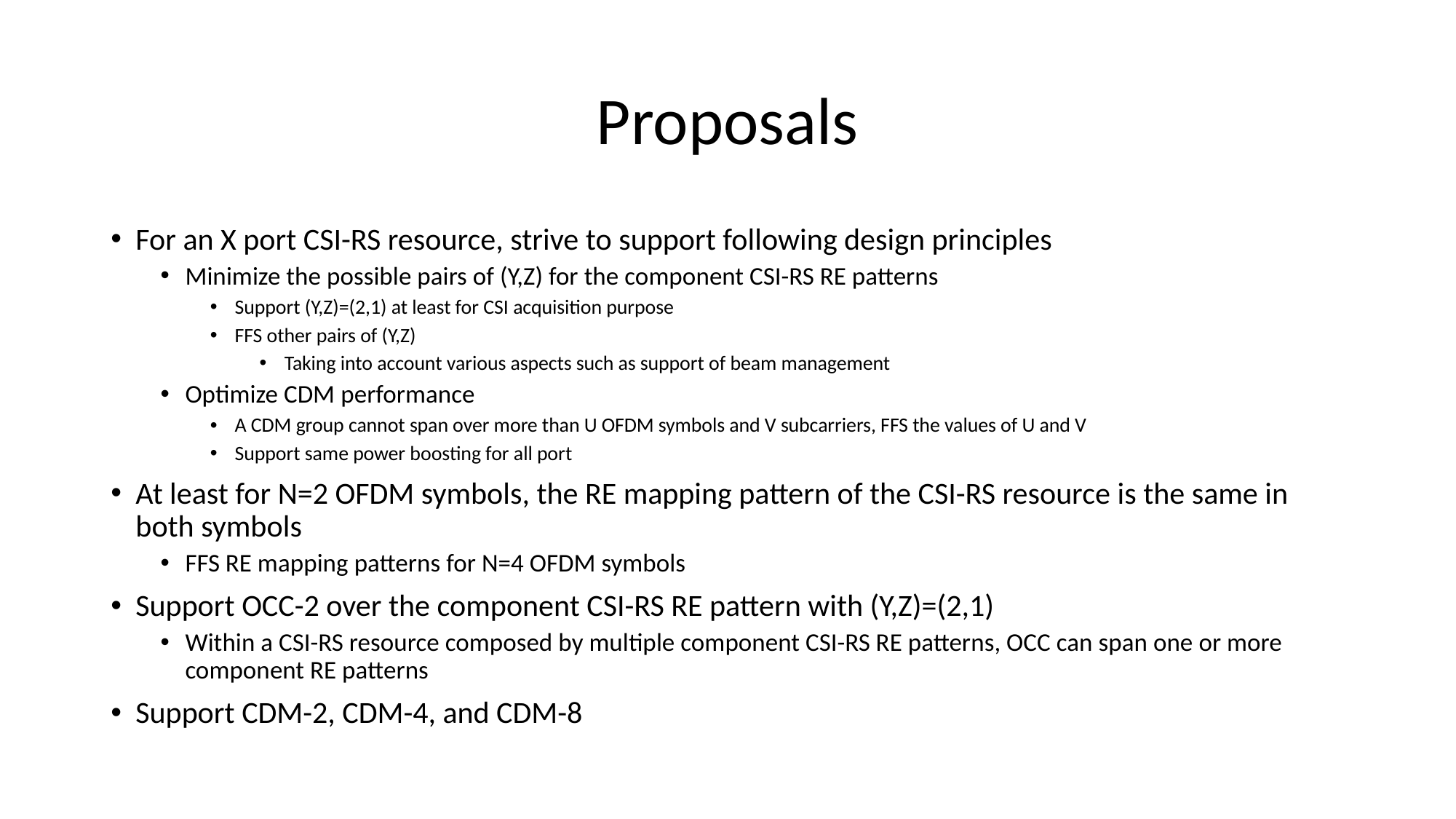

# Proposals
For an X port CSI-RS resource, strive to support following design principles
Minimize the possible pairs of (Y,Z) for the component CSI-RS RE patterns
Support (Y,Z)=(2,1) at least for CSI acquisition purpose
FFS other pairs of (Y,Z)
Taking into account various aspects such as support of beam management
Optimize CDM performance
A CDM group cannot span over more than U OFDM symbols and V subcarriers, FFS the values of U and V
Support same power boosting for all port
At least for N=2 OFDM symbols, the RE mapping pattern of the CSI-RS resource is the same in both symbols
FFS RE mapping patterns for N=4 OFDM symbols
Support OCC-2 over the component CSI-RS RE pattern with (Y,Z)=(2,1)
Within a CSI-RS resource composed by multiple component CSI-RS RE patterns, OCC can span one or more component RE patterns
Support CDM-2, CDM-4, and CDM-8